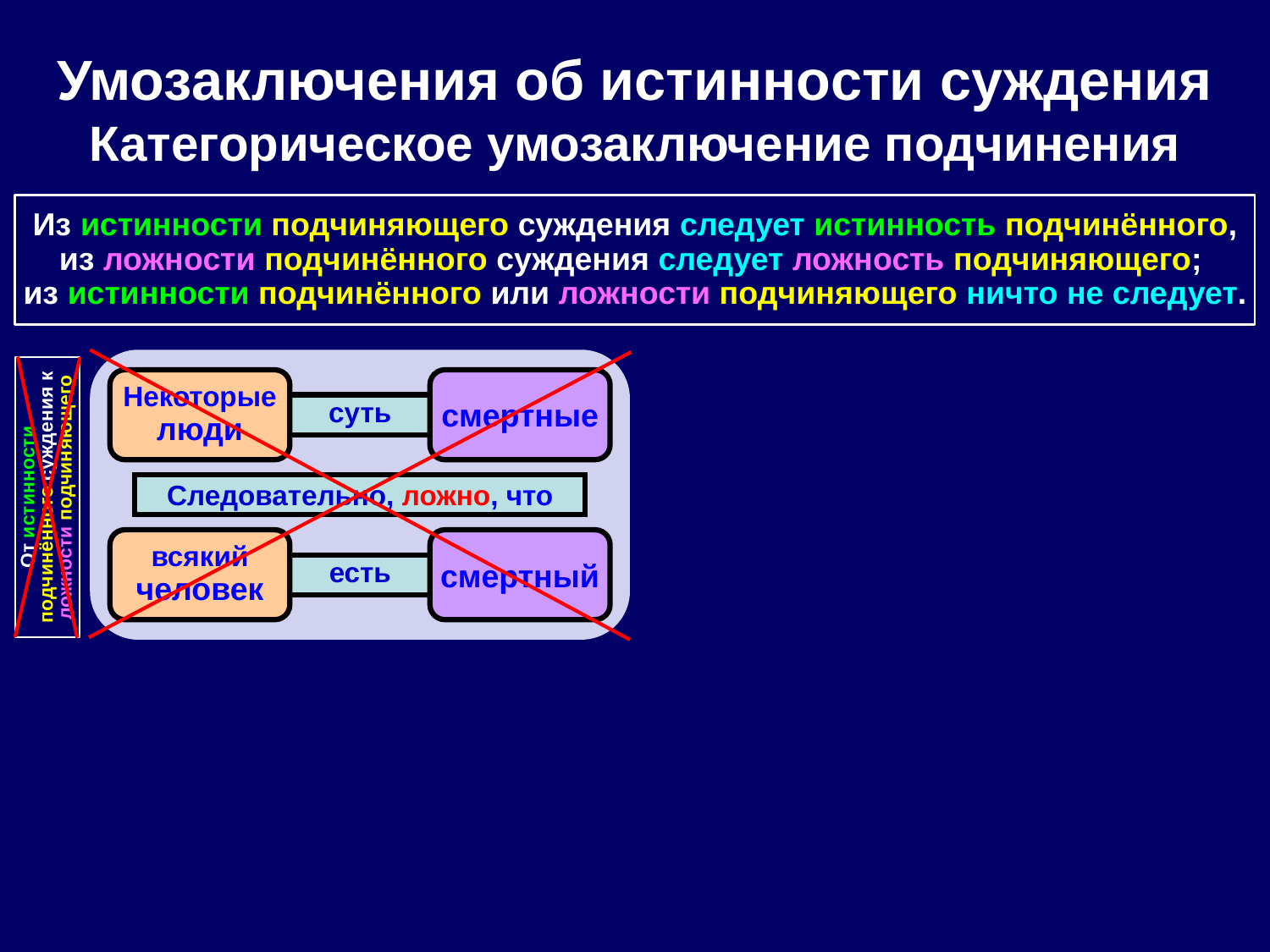

Умозаключения об истинности суждения Категорическое умозаключение подчинения
Из истинности подчиняющего суждения следует истинность подчинённого, из ложности подчинённого суждения следует ложность подчиняющего;
из истинности подчинённого или ложности подчиняющего ничто не следует.

Некоторые
люди
смертные
суть
От истинности подчинённого суждения к ложности подчиняющего
Следовательно, ложно, что
всякий
человек
смертный
есть